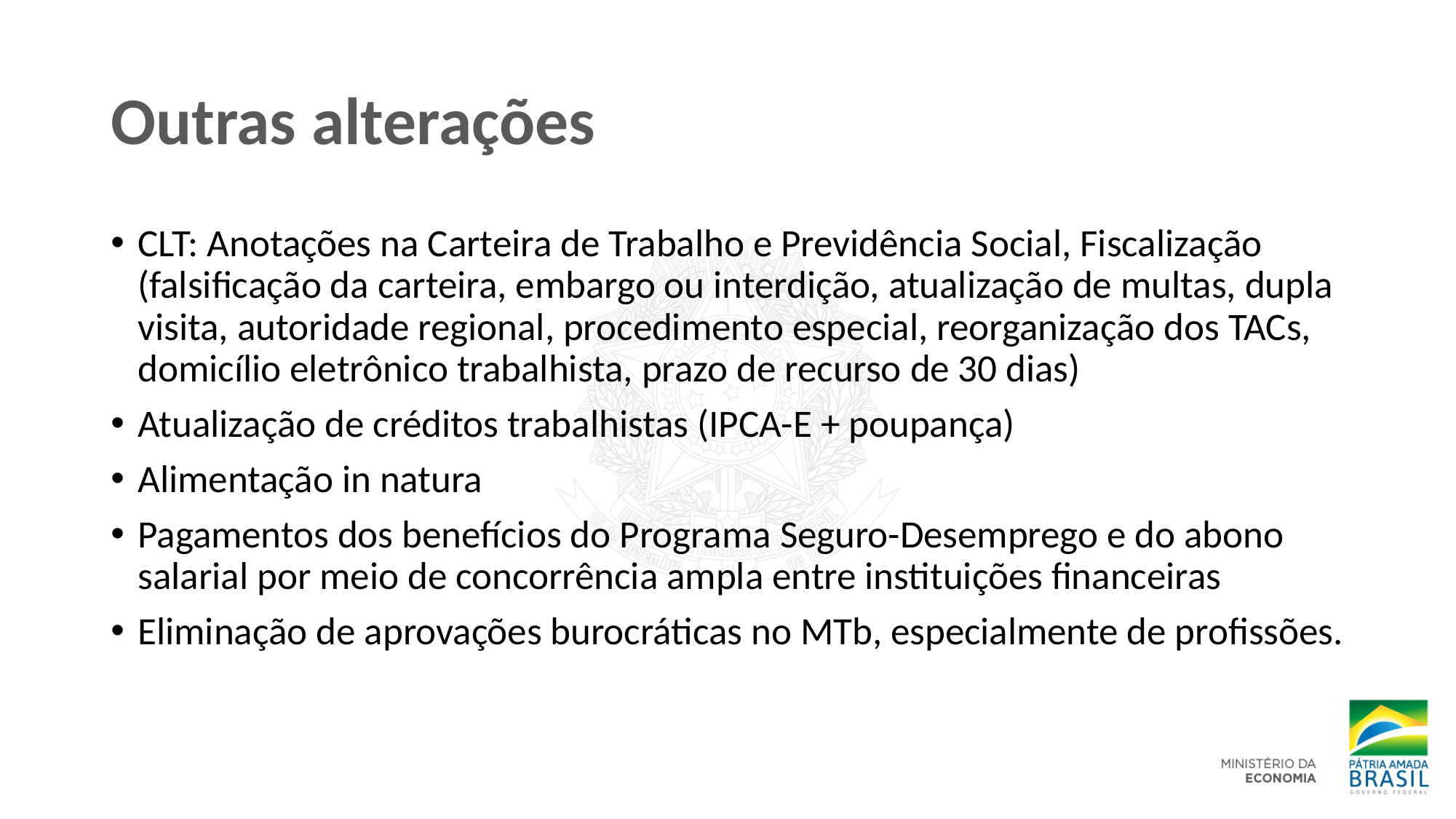

# Outras alterações
CLT: Anotações na Carteira de Trabalho e Previdência Social, Fiscalização (falsificação da carteira, embargo ou interdição, atualização de multas, dupla visita, autoridade regional, procedimento especial, reorganização dos TACs, domicílio eletrônico trabalhista, prazo de recurso de 30 dias)
Atualização de créditos trabalhistas (IPCA-E + poupança)
Alimentação in natura
Pagamentos dos benefícios do Programa Seguro-Desemprego e do abono salarial por meio de concorrência ampla entre instituições financeiras
Eliminação de aprovações burocráticas no MTb, especialmente de profissões.